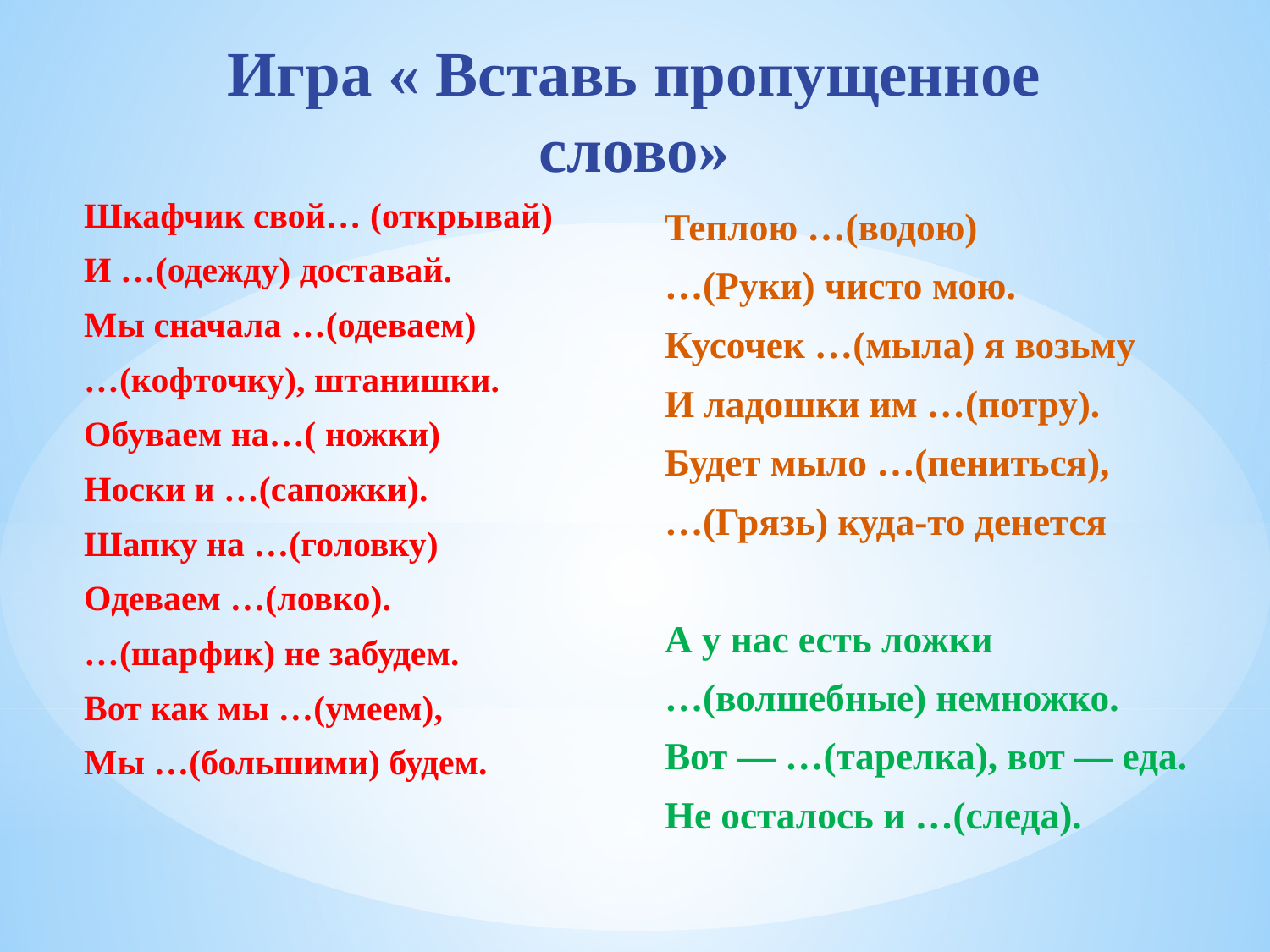

# Игра « Вставь пропущенное слово»
Шкафчик свой… (открывай)
И …(одежду) доставай.
Мы сначала …(одеваем)
…(кофточку), штанишки.
Обуваем на…( ножки)
Носки и …(сапожки).
Шапку на …(головку)
Одеваем …(ловко).
…(шарфик) не забудем.
Вот как мы …(умеем),
Мы …(большими) будем.

Теплою …(водою)
…(Руки) чисто мою.
Кусочек …(мыла) я возьму
И ладошки им …(потру).
Будет мыло …(пениться),
…(Грязь) куда-то денется

А у нас есть ложки
…(волшебные) немножко.
Вот — …(тарелка), вот — еда.
Не осталось и …(следа).